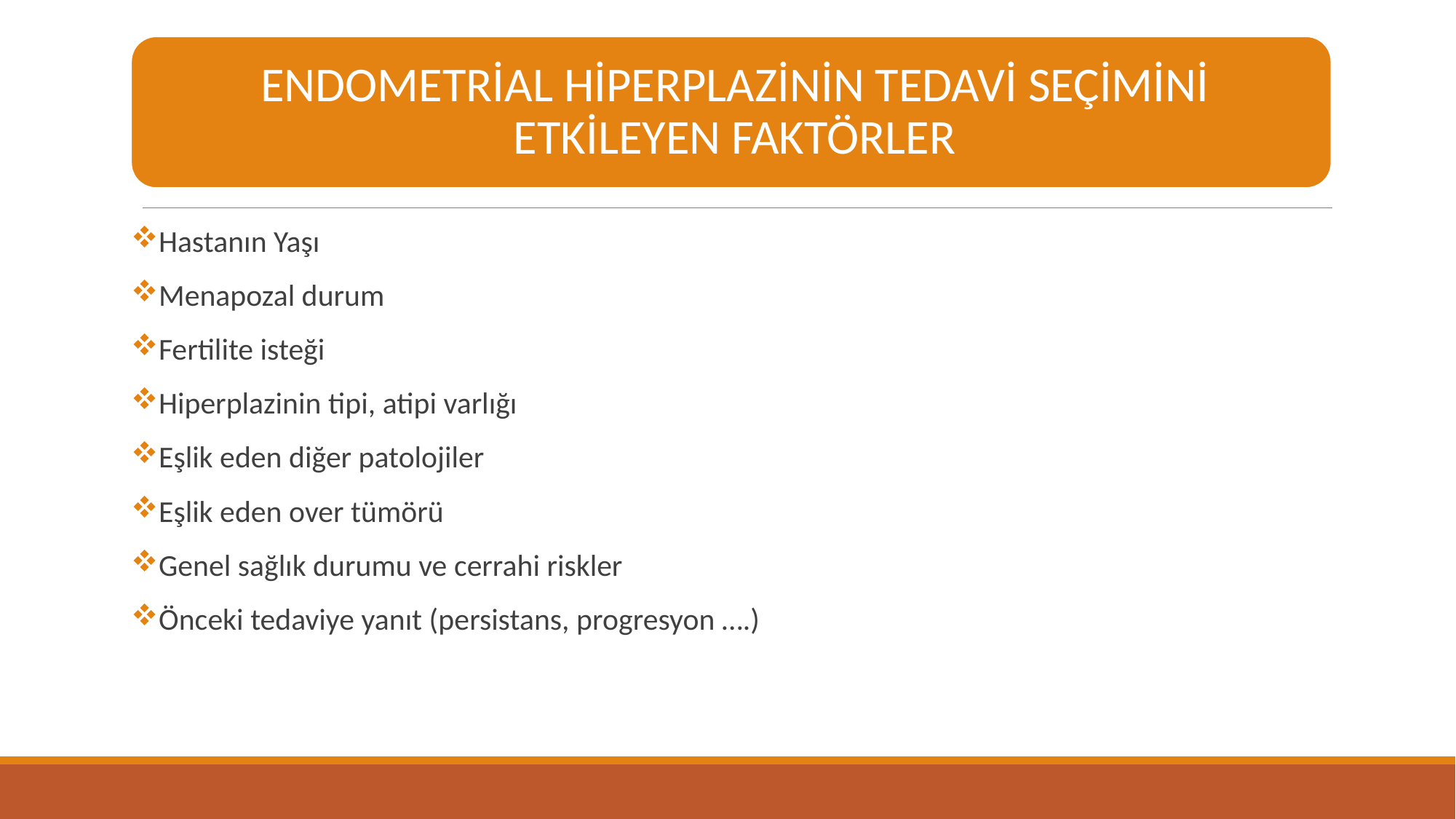

ENDOMETRİAL HİPERPLAZİNİN TEDAVİ SEÇİMİNİ ETKİLEYEN FAKTÖRLER
Hastanın Yaşı
Menapozal durum
Fertilite isteği
Hiperplazinin tipi, atipi varlığı
Eşlik eden diğer patolojiler
Eşlik eden over tümörü
Genel sağlık durumu ve cerrahi riskler
Önceki tedaviye yanıt (persistans, progresyon ….)